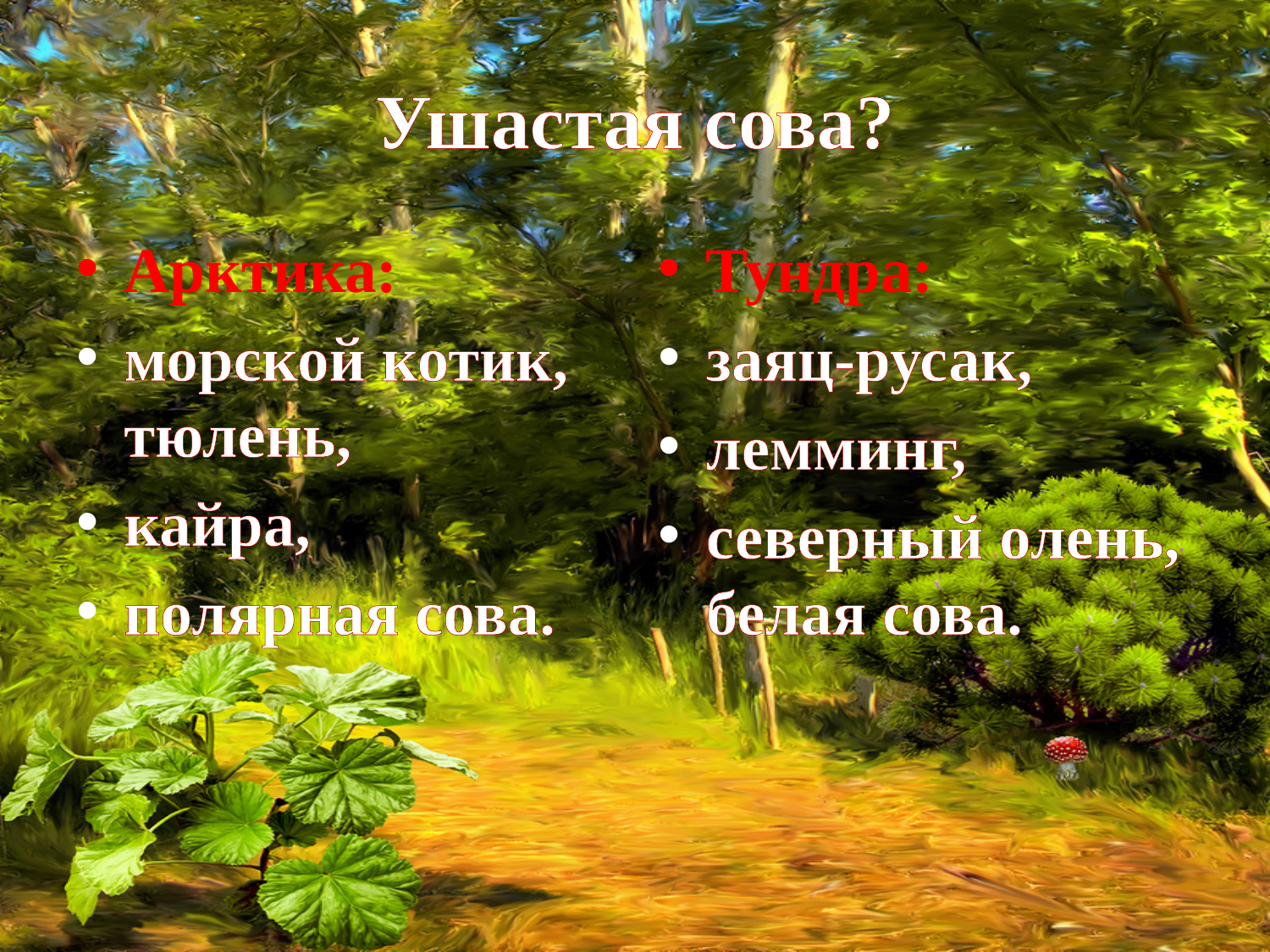

# Ушастая сова?
Арктика:
морской котик, тюлень,
кайра,
полярная сова.

Тундра:
заяц-русак,
лемминг,
северный олень, белая сова.